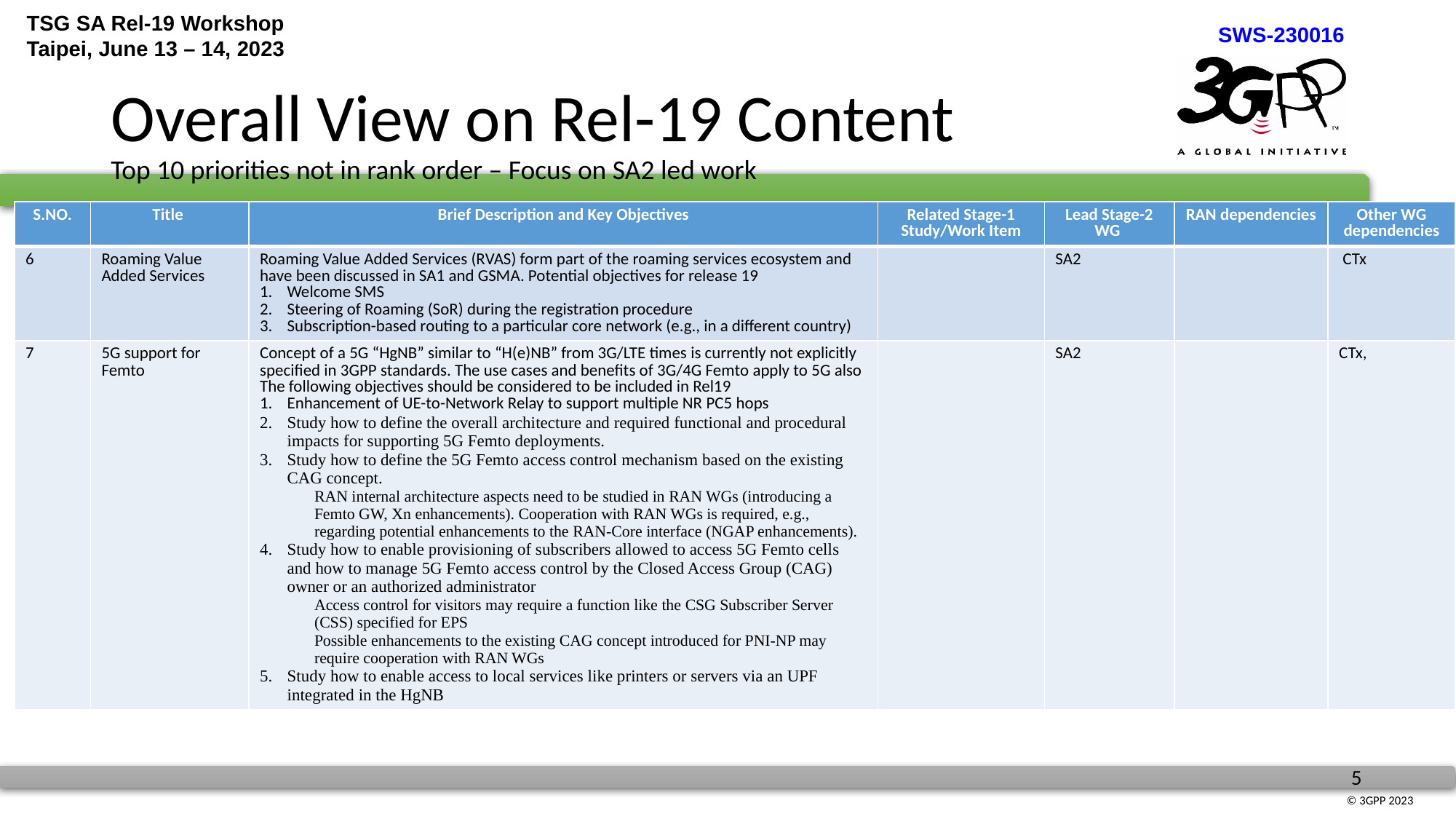

# Overall View on Rel-19 Content Top 10 priorities not in rank order – Focus on SA2 led work
| S.NO. | Title | Brief Description and Key Objectives | Related Stage-1 Study/Work Item | Lead Stage-2 WG | RAN dependencies | Other WG dependencies |
| --- | --- | --- | --- | --- | --- | --- |
| 6 | Roaming Value Added Services | Roaming Value Added Services (RVAS) form part of the roaming services ecosystem and have been discussed in SA1 and GSMA. Potential objectives for release 19 Welcome SMS Steering of Roaming (SoR) during the registration procedure Subscription-based routing to a particular core network (e.g., in a different country) |  | SA2 |  | CTx |
| 7 | 5G support for Femto | Concept of a 5G “HgNB” similar to “H(e)NB” from 3G/LTE times is currently not explicitly specified in 3GPP standards. The use cases and benefits of 3G/4G Femto apply to 5G also The following objectives should be considered to be included in Rel19 Enhancement of UE-to-Network Relay to support multiple NR PC5 hops Study how to define the overall architecture and required functional and procedural impacts for supporting 5G Femto deployments. Study how to define the 5G Femto access control mechanism based on the existing CAG concept. RAN internal architecture aspects need to be studied in RAN WGs (introducing a Femto GW, Xn enhancements). Cooperation with RAN WGs is required, e.g., regarding potential enhancements to the RAN-Core interface (NGAP enhancements). Study how to enable provisioning of subscribers allowed to access 5G Femto cells and how to manage 5G Femto access control by the Closed Access Group (CAG) owner or an authorized administrator Access control for visitors may require a function like the CSG Subscriber Server (CSS) specified for EPS Possible enhancements to the existing CAG concept introduced for PNI-NP may require cooperation with RAN WGs Study how to enable access to local services like printers or servers via an UPF integrated in the HgNB |  | SA2 |  | CTx, |